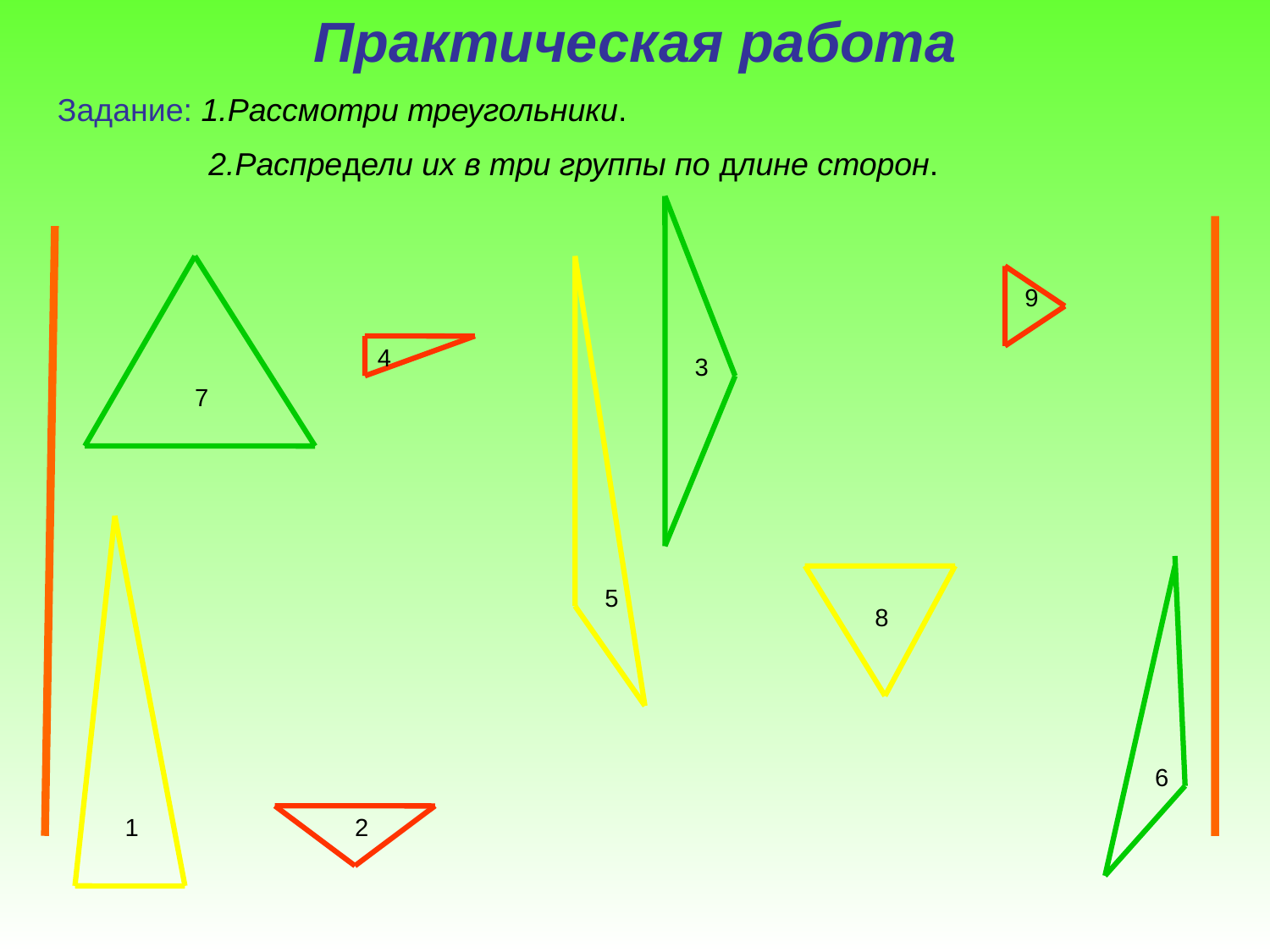

Практическая работа
Задание: 1.Рассмотри треугольники.
                 2.Распредели их в три группы по длине сторон.

9

4
3
7

5
8

6

1
2